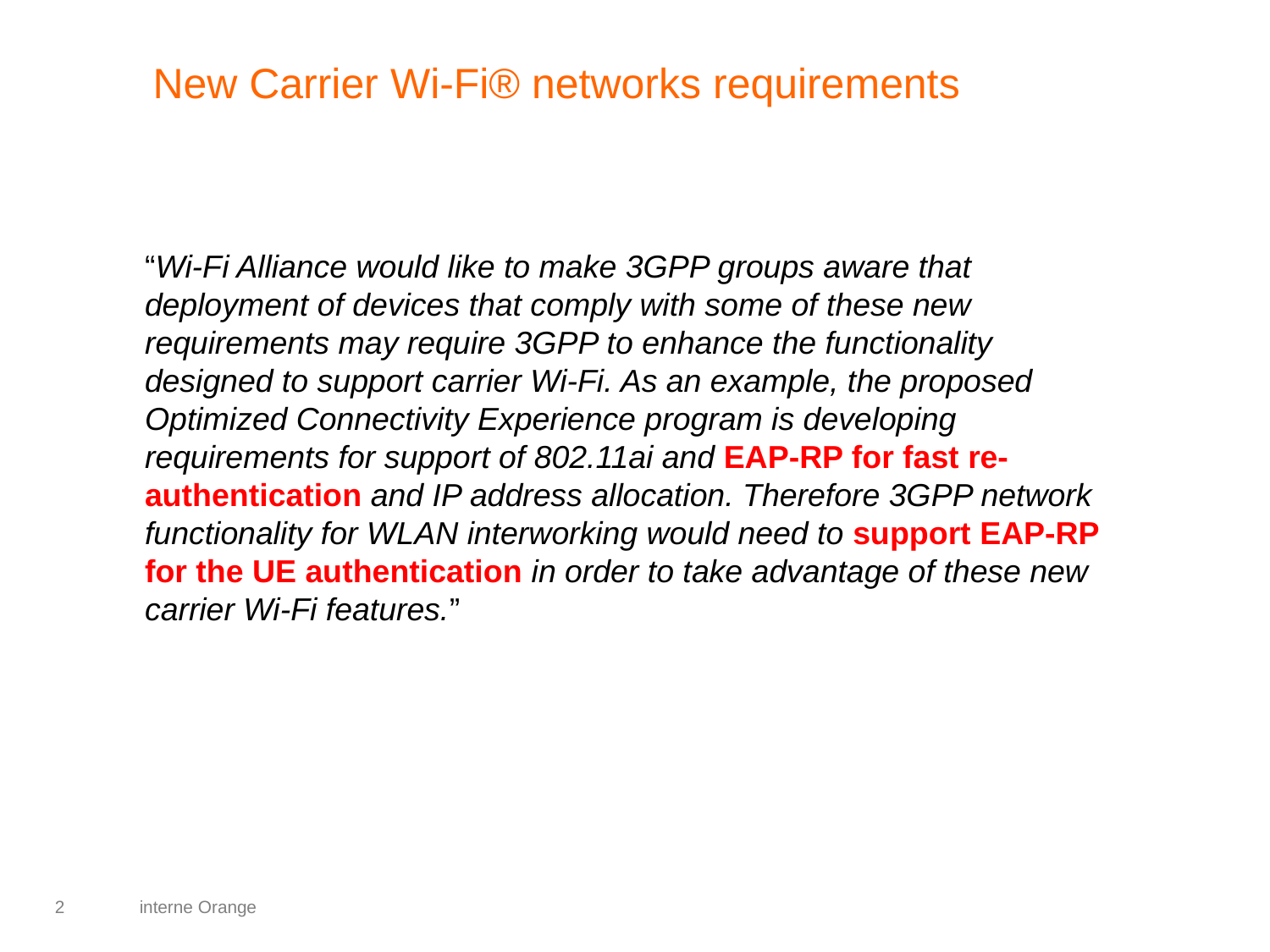

# New Carrier Wi-Fi® networks requirements
“Wi-Fi Alliance would like to make 3GPP groups aware that deployment of devices that comply with some of these new requirements may require 3GPP to enhance the functionality designed to support carrier Wi-Fi. As an example, the proposed Optimized Connectivity Experience program is developing requirements for support of 802.11ai and EAP-RP for fast re-authentication and IP address allocation. Therefore 3GPP network functionality for WLAN interworking would need to support EAP-RP for the UE authentication in order to take advantage of these new carrier Wi-Fi features.”